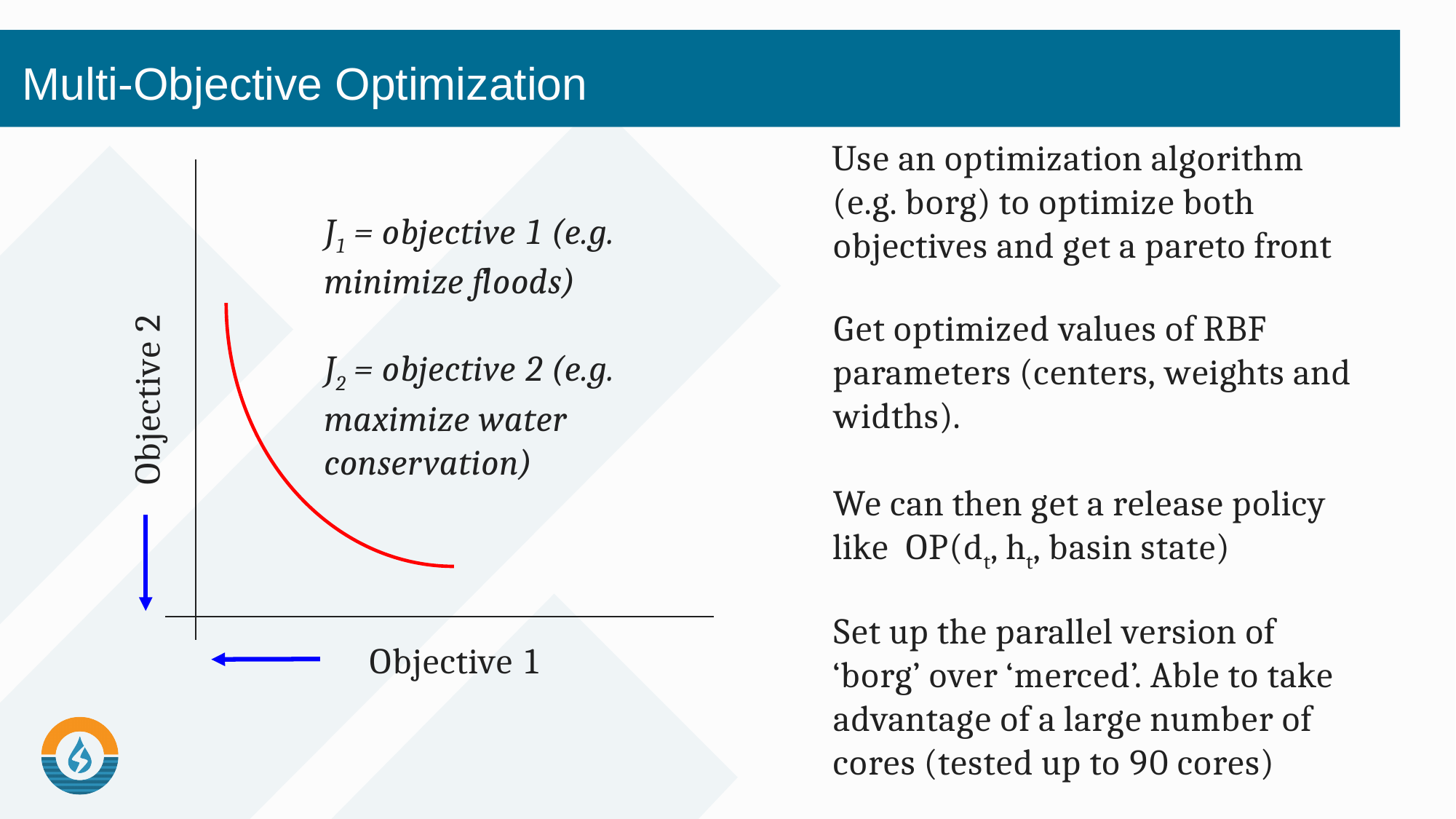

# Multi-Objective Optimization

Use an optimization algorithm (e.g. borg) to optimize both objectives and get a pareto front
J1 = objective 1 (e.g. minimize floods)

J2 = objective 2 (e.g. maximize water conservation)
Get optimized values of RBF parameters (centers, weights and widths).

We can then get a release policy like  OP(dt, ht, basin state)
Objective 2
Set up the parallel version of ‘borg’ over ‘merced’. Able to take advantage of a large number of cores (tested up to 90 cores)
Objective 1